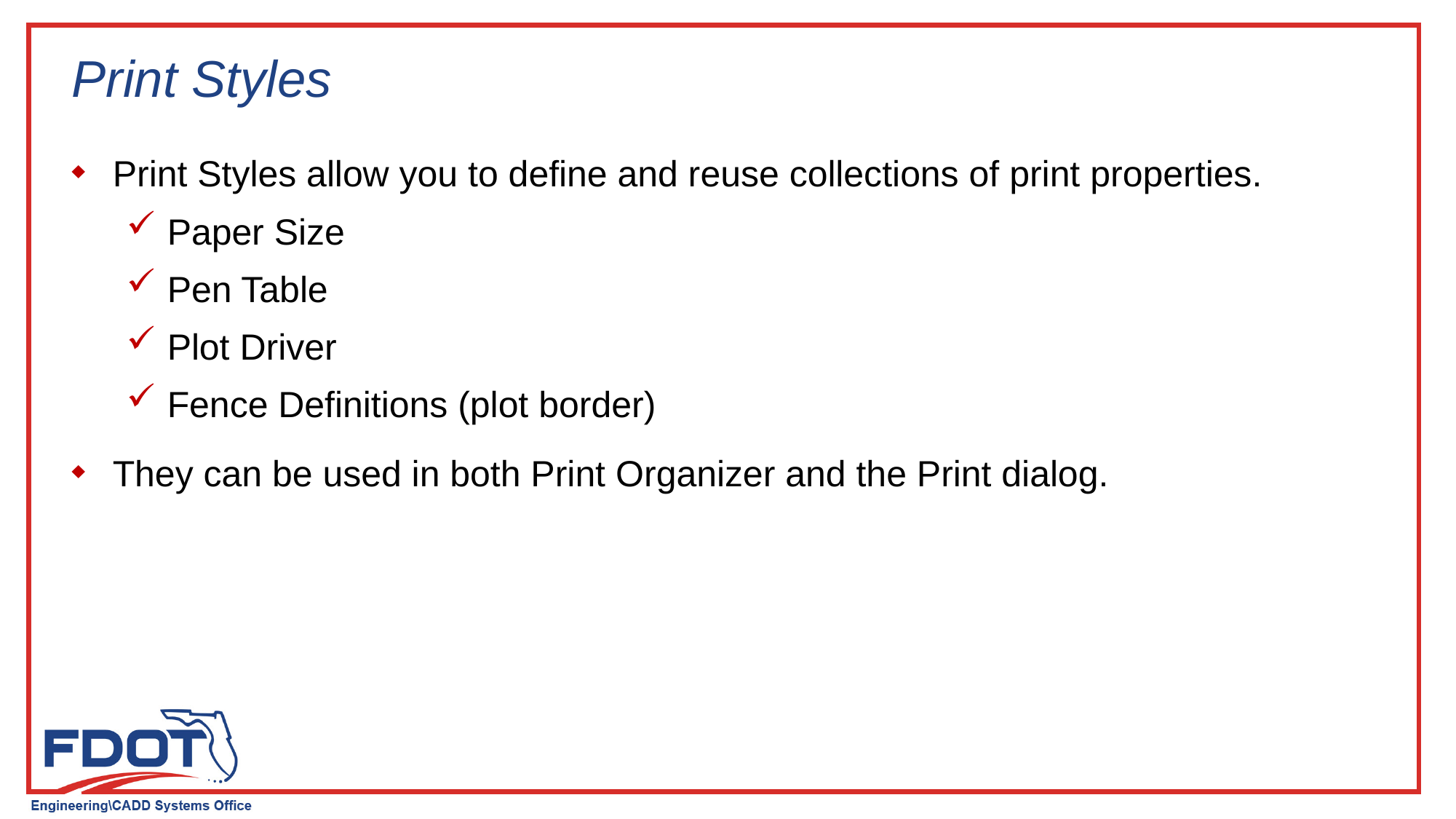

# Print Styles
Print Styles allow you to define and reuse collections of print properties.
Paper Size
Pen Table
Plot Driver
Fence Definitions (plot border)
They can be used in both Print Organizer and the Print dialog.